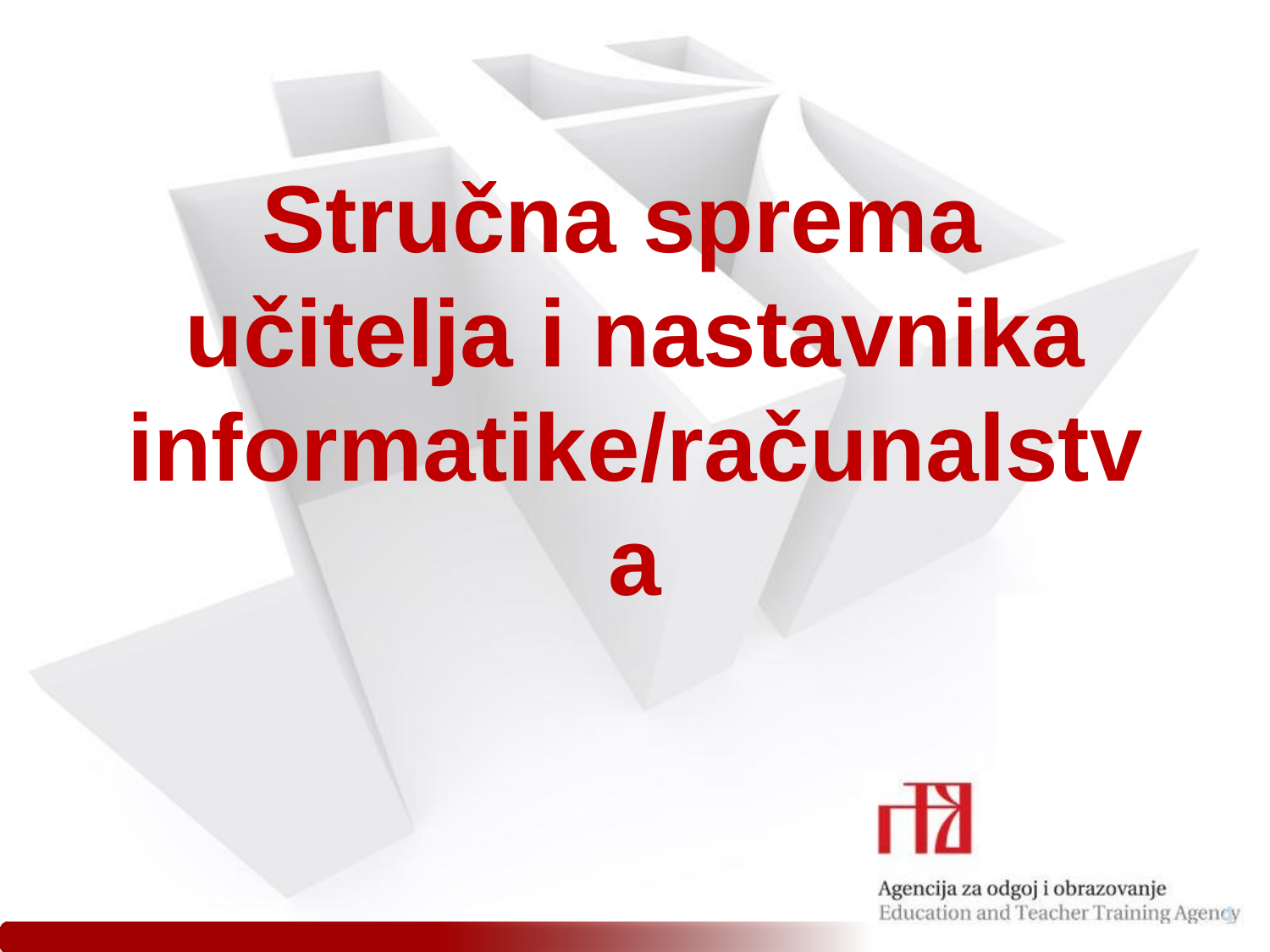

# Stručna sprema učitelja i nastavnika informatike/računalstva
4